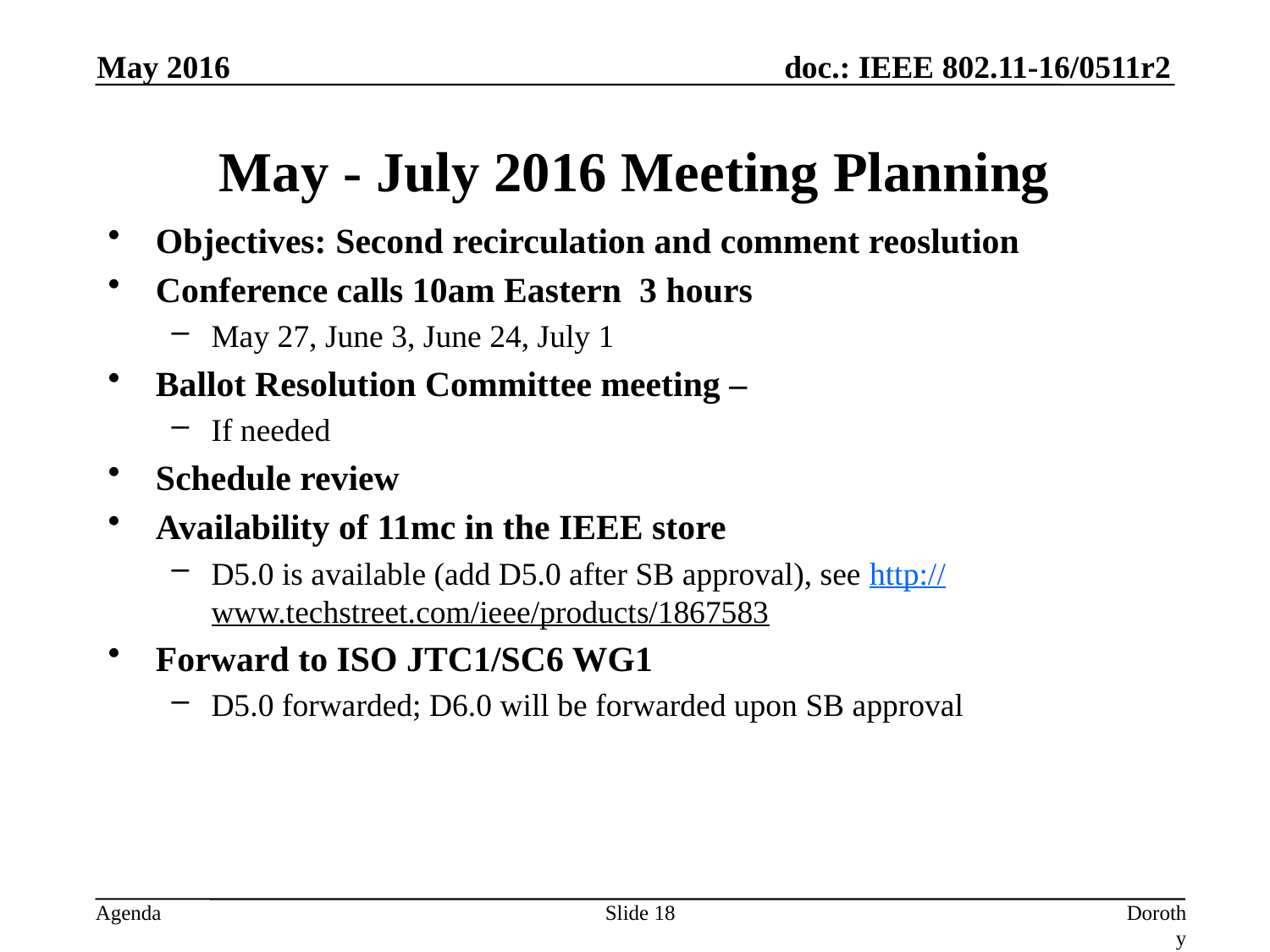

May 2016
# May - July 2016 Meeting Planning
Objectives: Second recirculation and comment reoslution
Conference calls 10am Eastern  3 hours
May 27, June 3, June 24, July 1
Ballot Resolution Committee meeting –
If needed
Schedule review
Availability of 11mc in the IEEE store
D5.0 is available (add D5.0 after SB approval), see http://www.techstreet.com/ieee/products/1867583
Forward to ISO JTC1/SC6 WG1
D5.0 forwarded; D6.0 will be forwarded upon SB approval
Slide 18
Dorothy Stanley, HP Enterprise